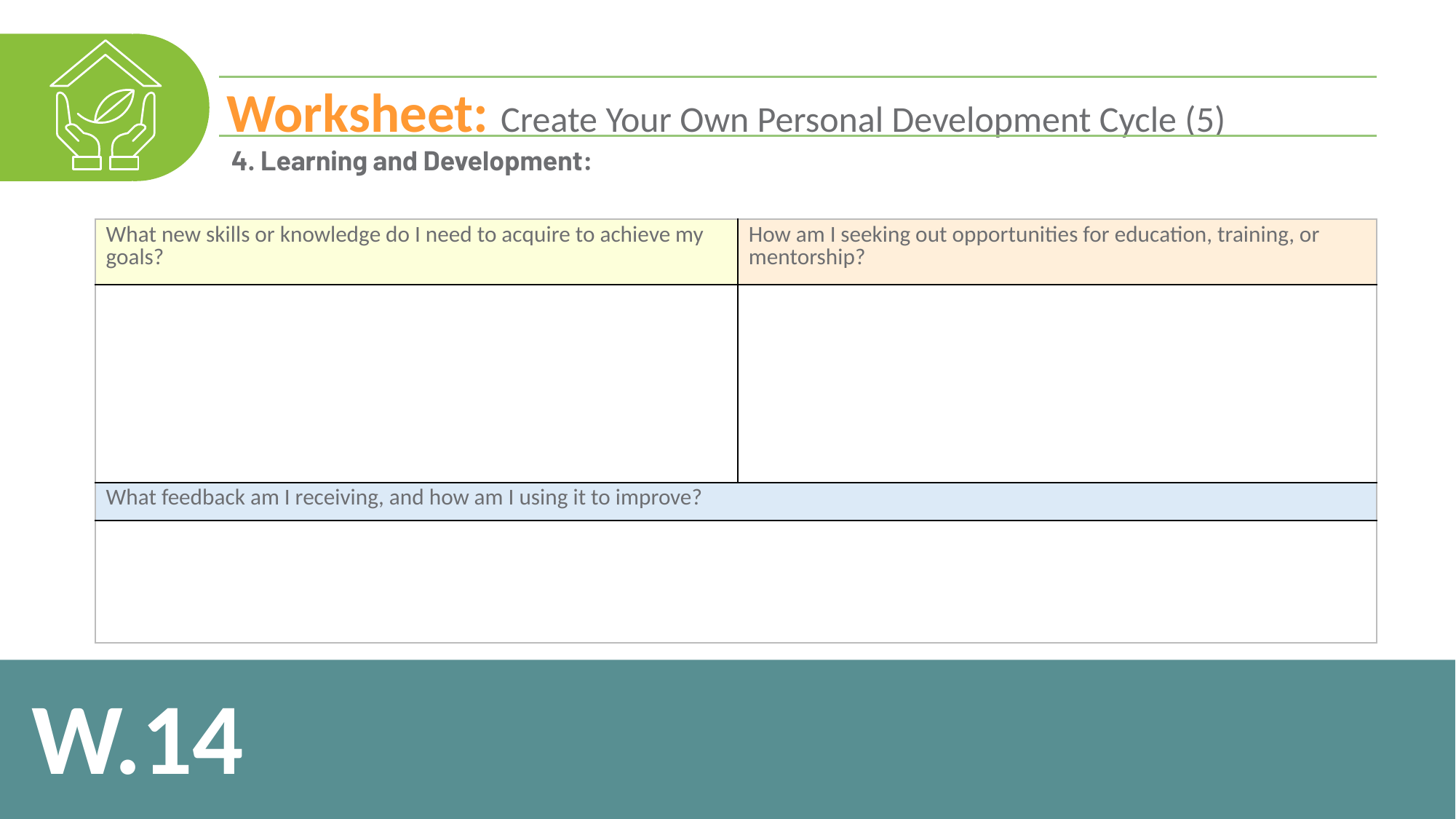

Worksheet: Create Your Own Personal Development Cycle (5)

4. Learning and Development:
| What new skills or knowledge do I need to acquire to achieve my goals? | How am I seeking out opportunities for education, training, or mentorship? |
| --- | --- |
|  |  |
| What feedback am I receiving, and how am I using it to improve? |  |
|  |  |

W.14